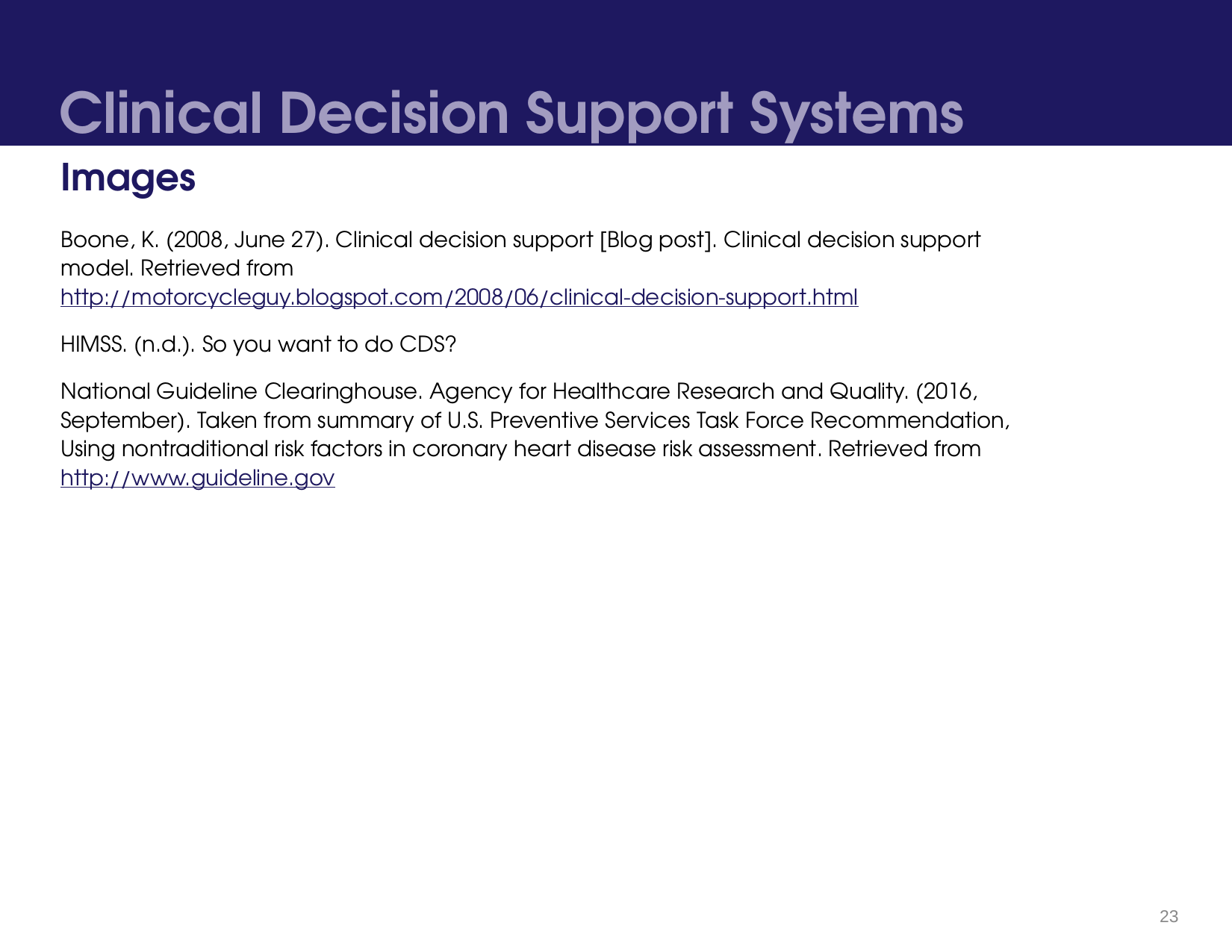

# Clinical Decision Support Systems
Images

Boone, K. (2008, June 27). Clinical decision support [Blog post]. Clinical decision support model. Retrieved from http://motorcycleguy.blogspot.com/2008/06/clinical-decision-support.html
HIMSS. (n.d.). So you want to do CDS?
National Guideline Clearinghouse. Agency for Healthcare Research and Quality. (2016, September). Taken from summary of U.S. Preventive Services Task Force Recommendation, Using nontraditional risk factors in coronary heart disease risk assessment. Retrieved from http://www.guideline.gov